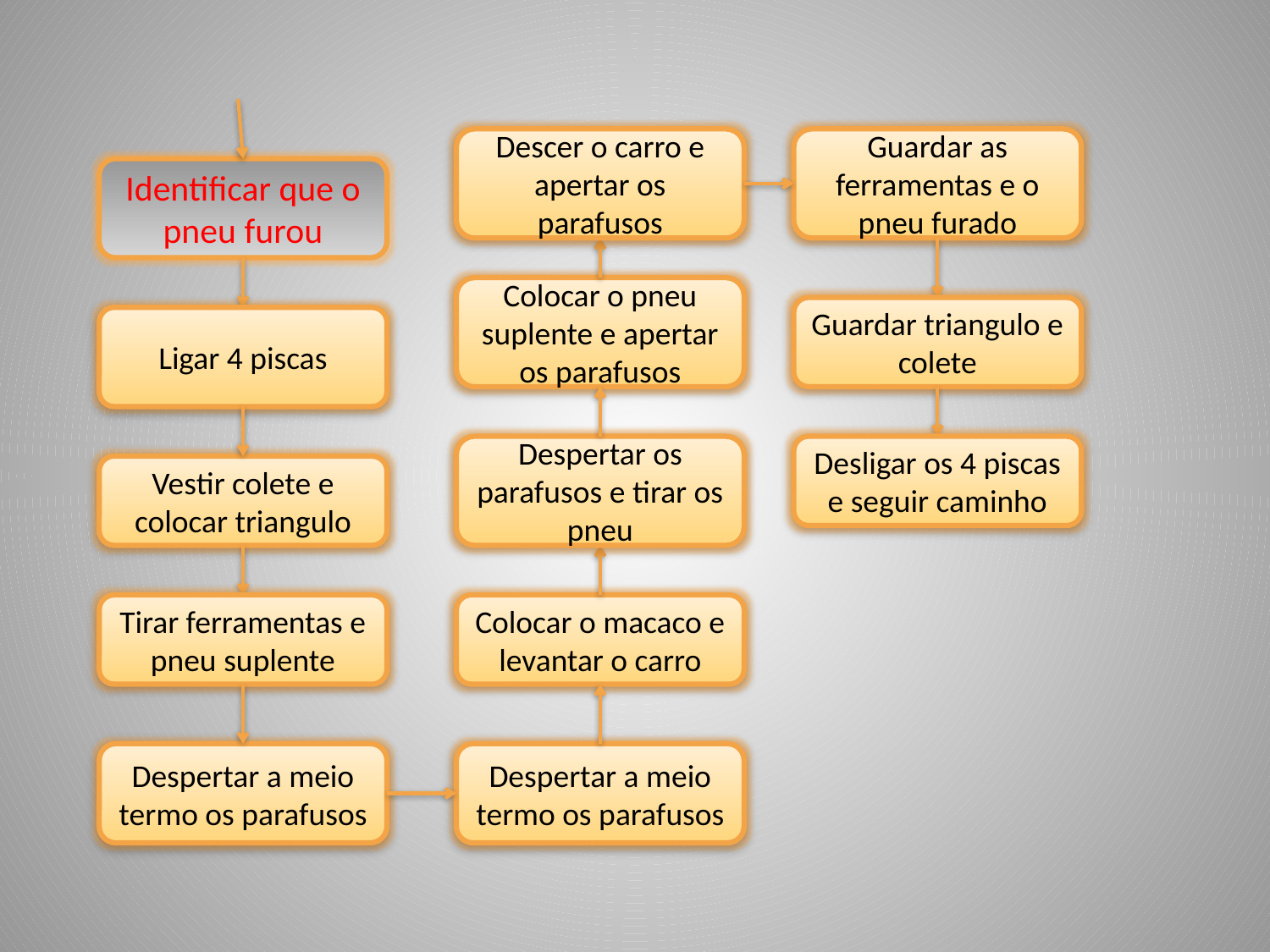

Descer o carro e apertar os parafusos
Guardar as ferramentas e o pneu furado
Identificar que o pneu furou
Colocar o pneu suplente e apertar os parafusos
Guardar triangulo e colete
Ligar 4 piscas
Despertar os parafusos e tirar os pneu
Desligar os 4 piscas e seguir caminho
Vestir colete e colocar triangulo
Tirar ferramentas e pneu suplente
Colocar o macaco e levantar o carro
Despertar a meio termo os parafusos
Despertar a meio termo os parafusos